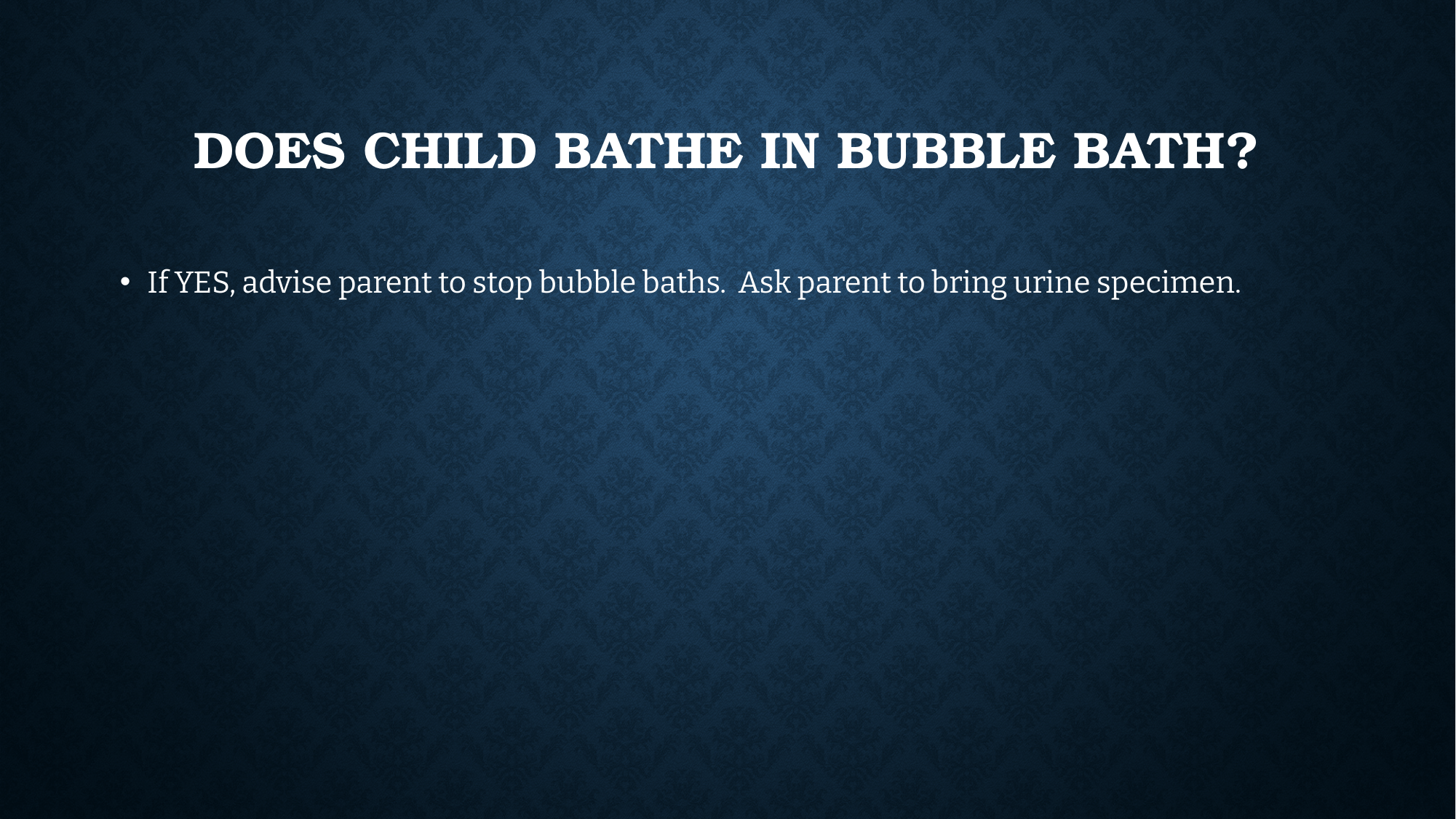

# Does child bathe in bubble bath?
If YES, advise parent to stop bubble baths.  Ask parent to bring urine specimen.